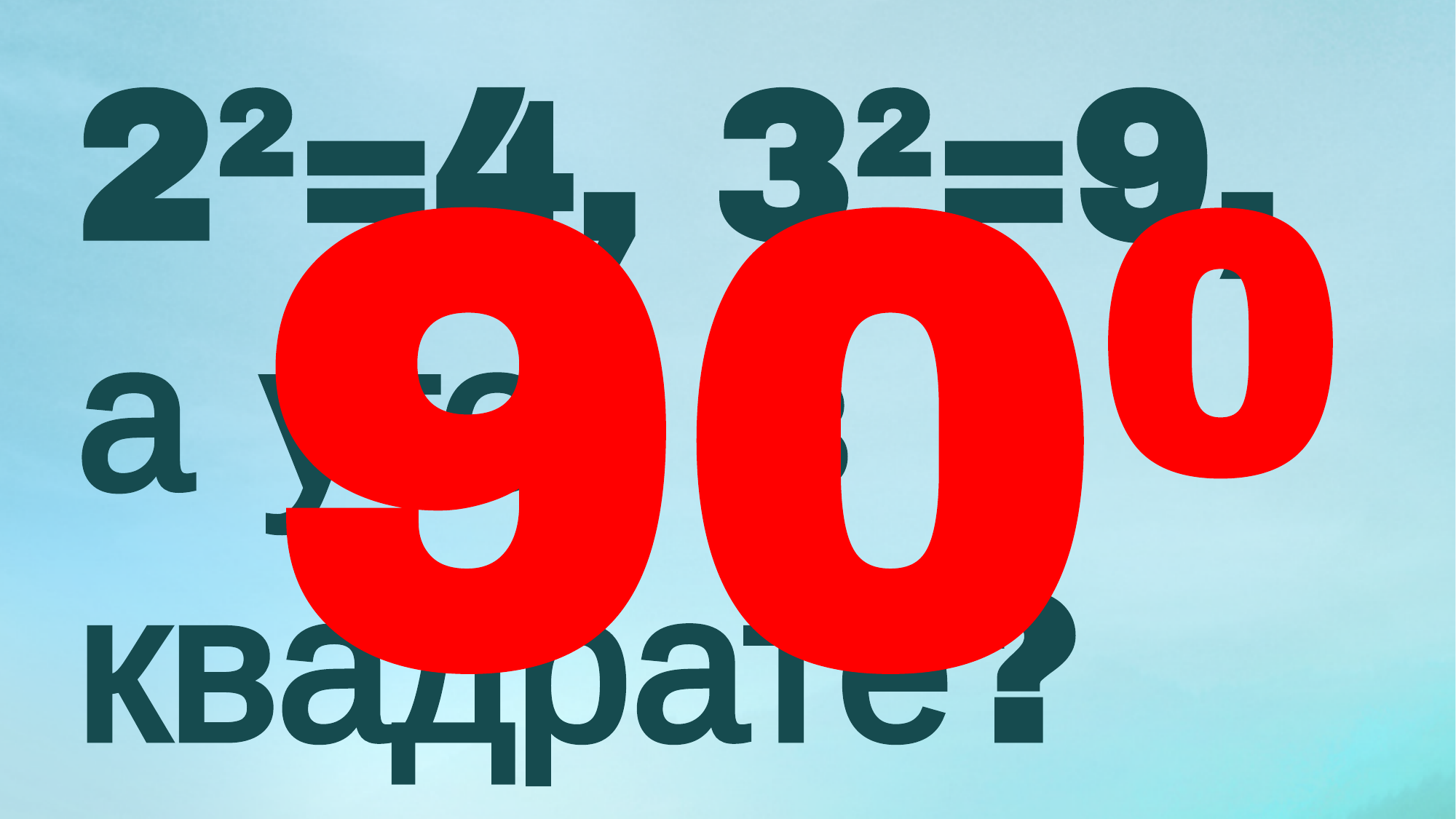

22=4, 32=9, а угол в квадрате?
900